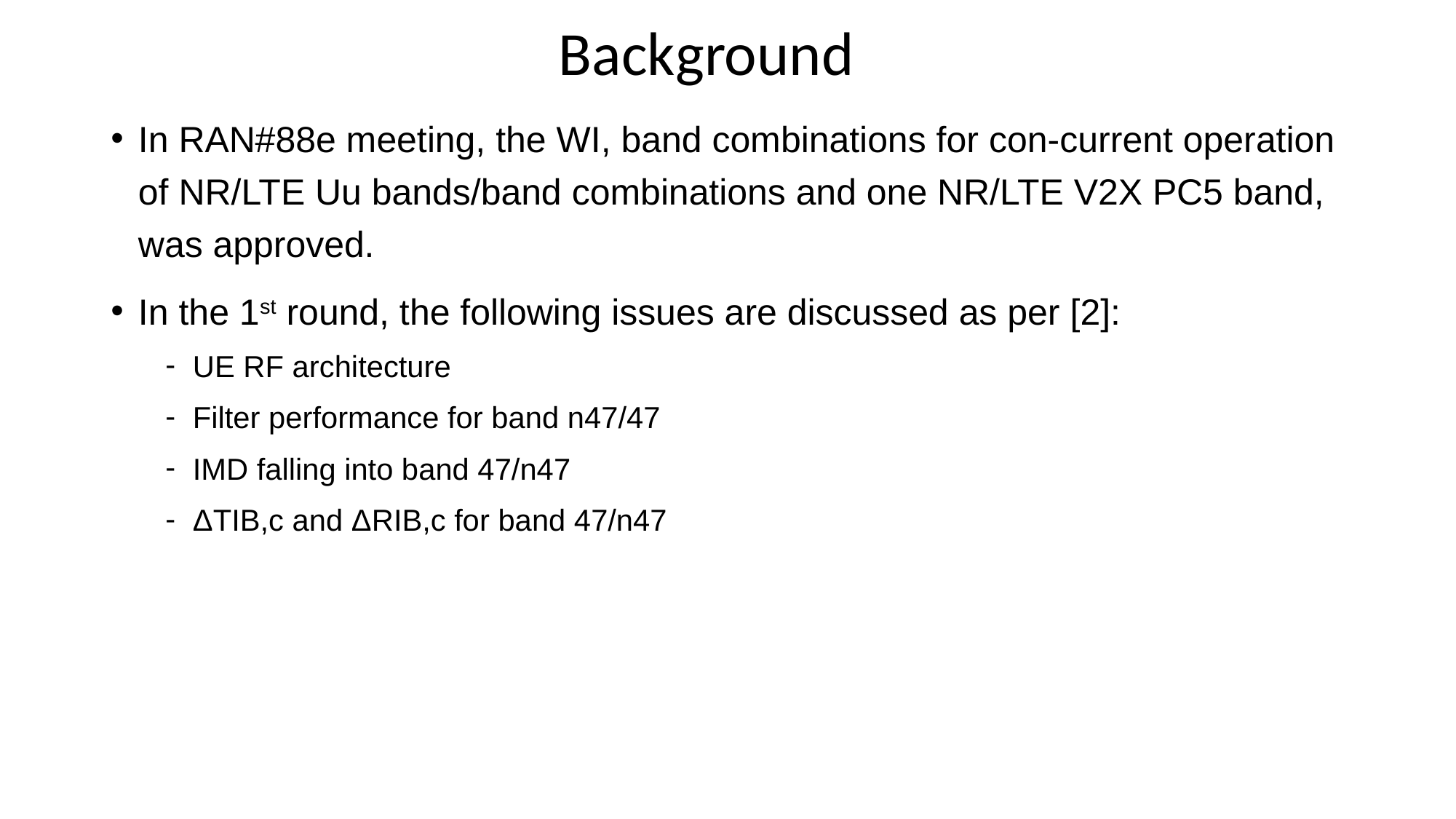

# Background
In RAN#88e meeting, the WI, band combinations for con-current operation of NR/LTE Uu bands/band combinations and one NR/LTE V2X PC5 band, was approved.
In the 1st round, the following issues are discussed as per [2]:
UE RF architecture
Filter performance for band n47/47
IMD falling into band 47/n47
ΔTIB,c and ΔRIB,c for band 47/n47